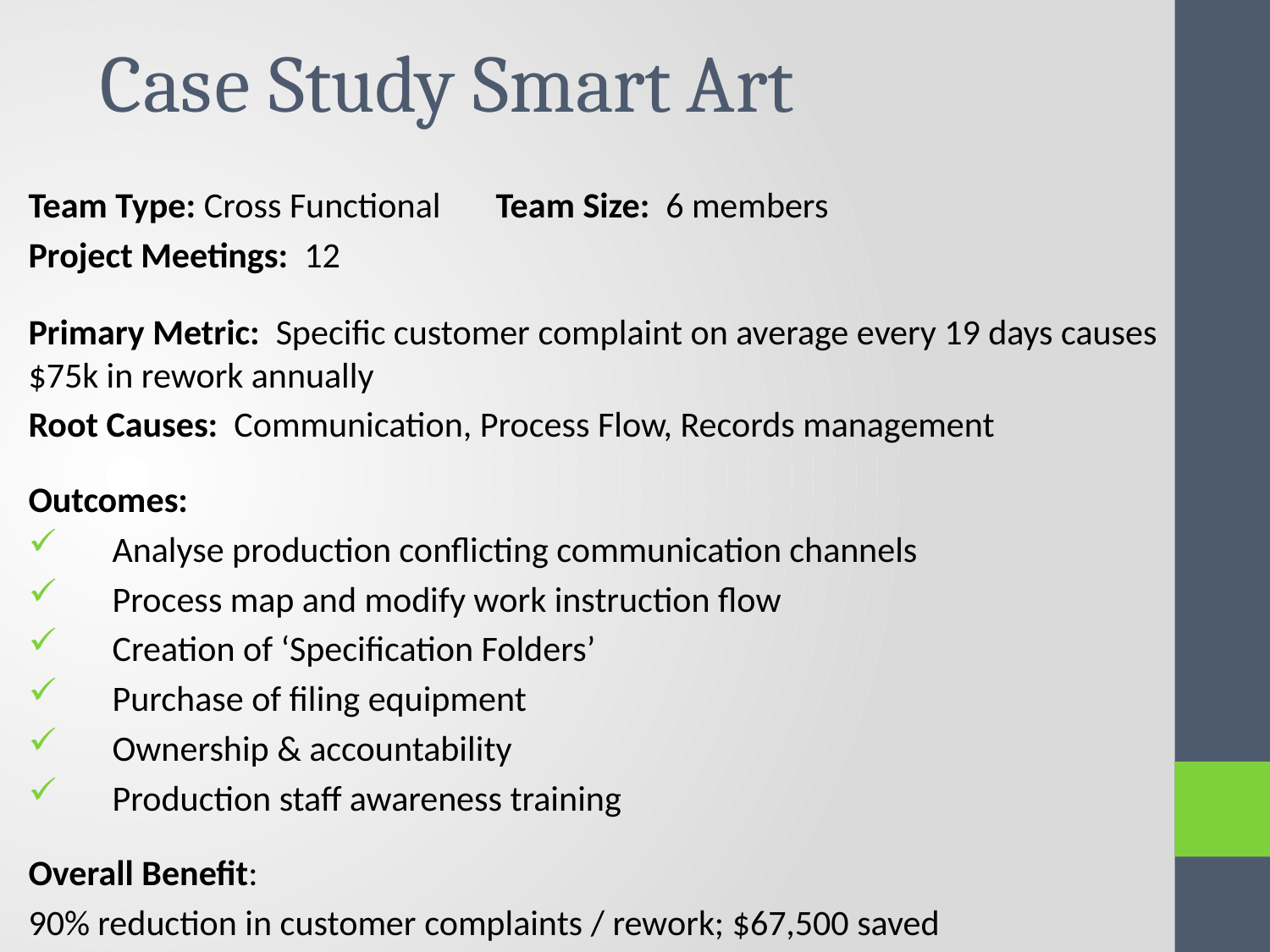

# Case Study Smart Art
Team Type: Cross Functional		Team Size:  6 members
Project Meetings:  12

Primary Metric:  Specific customer complaint on average every 19 days causes $75k in rework annually
Root Causes:  Communication, Process Flow, Records management

Outcomes:
Analyse production conflicting communication channels
Process map and modify work instruction flow
Creation of ‘Specification Folders’
Purchase of filing equipment
Ownership & accountability
Production staff awareness training

Overall Benefit:
90% reduction in customer complaints / rework; $67,500 saved